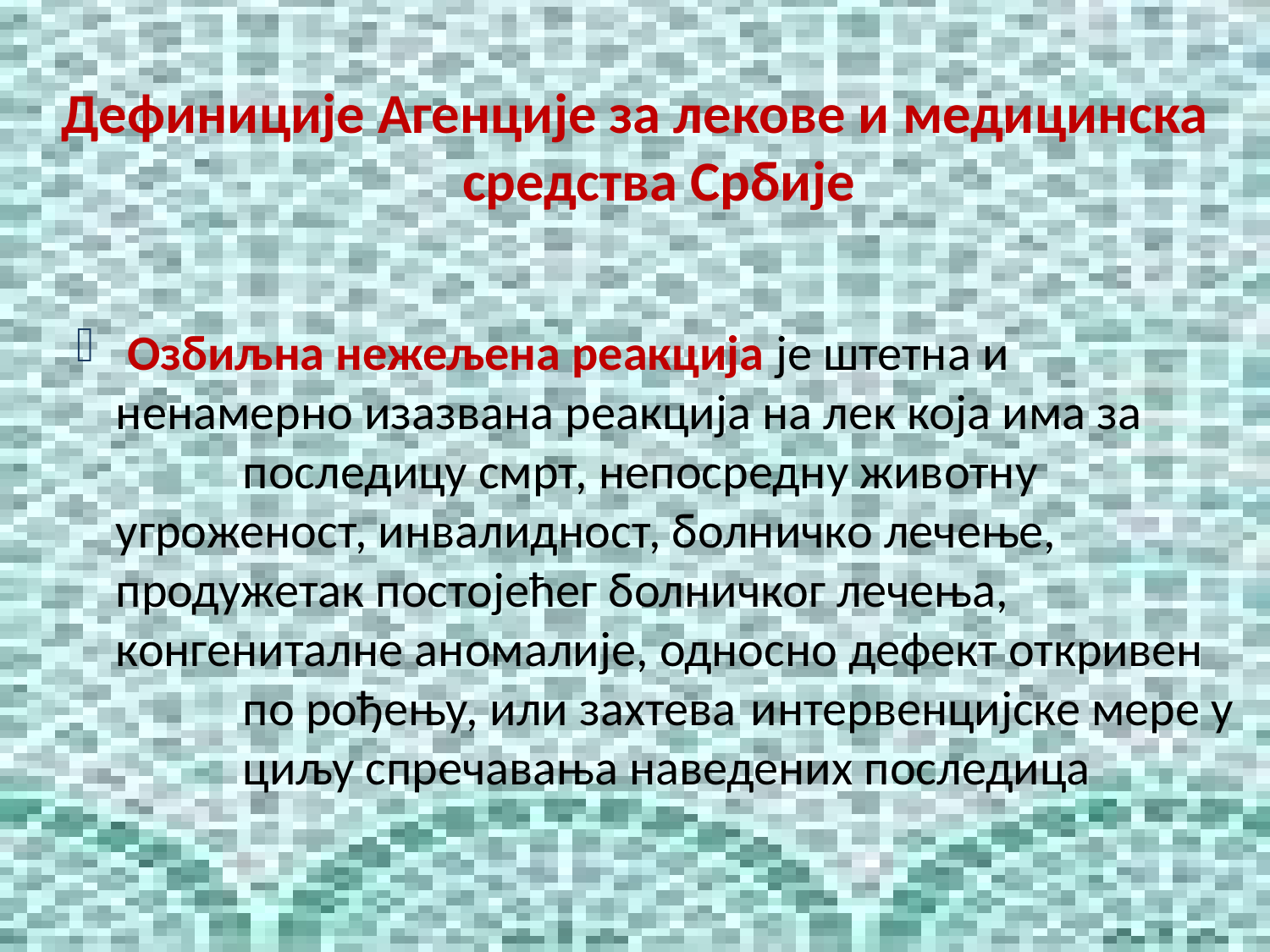

Дефиниције Агенције за лекове и медицинска средства Србије

 Озбиљна нежељена реакција је штетна и 	ненамерно изазвана реакција на лек која има за 	последицу смрт, непосредну животну 	угроженост, инвалидност, болничко лечење, 	продужетак постојећег болничког лечења, 	конгениталне аномалије, односно дефект откривен 	по рођењу, или захтева 	интервенцијске мере у 	циљу спречавања наведених последица